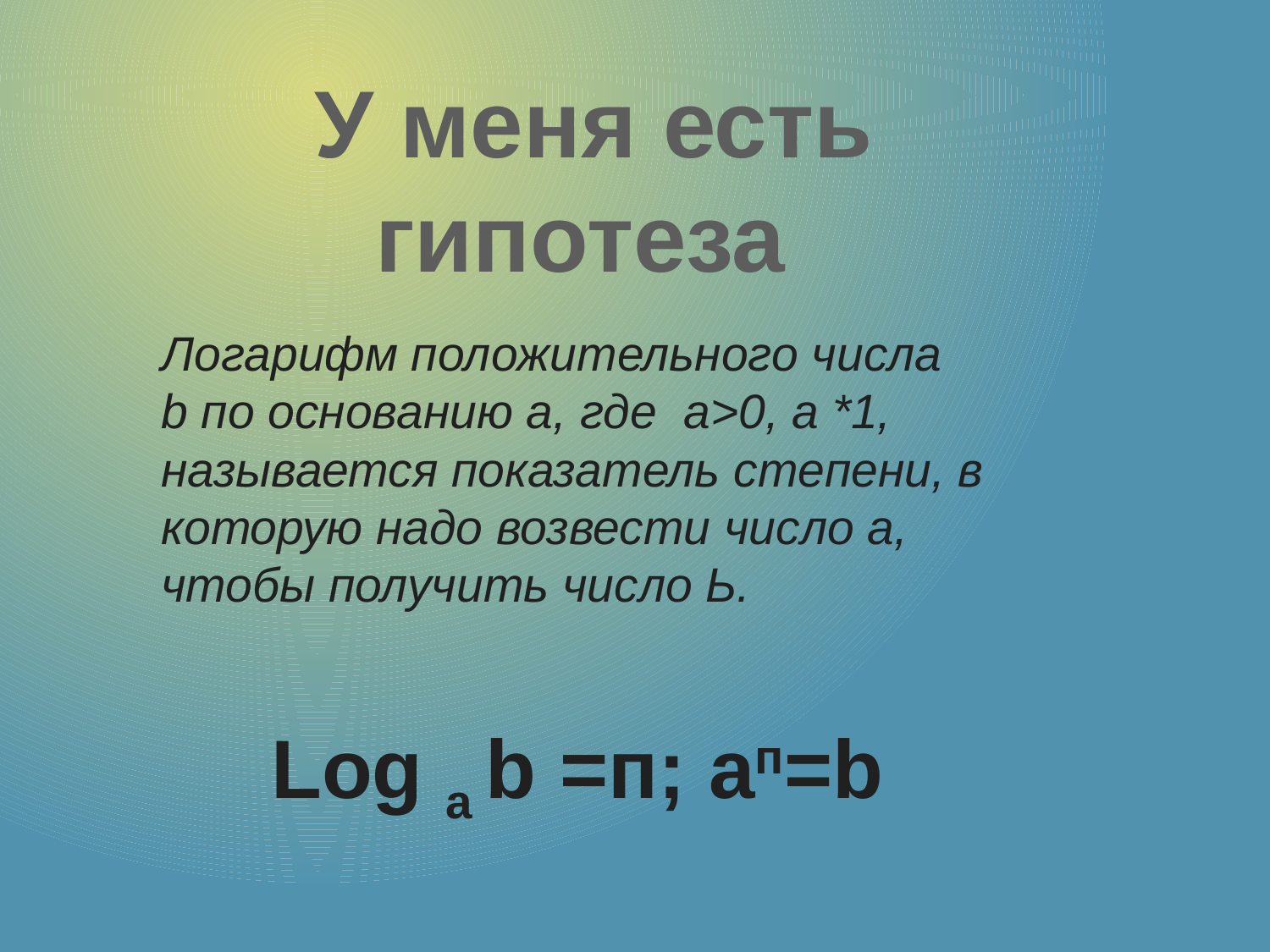

# У меня есть гипотеза
Логарифм положительного числа  b по основанию a, где  a>0, a *1, называется показатель степени, в которую надо возвести число а, чтобы получить число Ь.

Log a b =п; aп=b